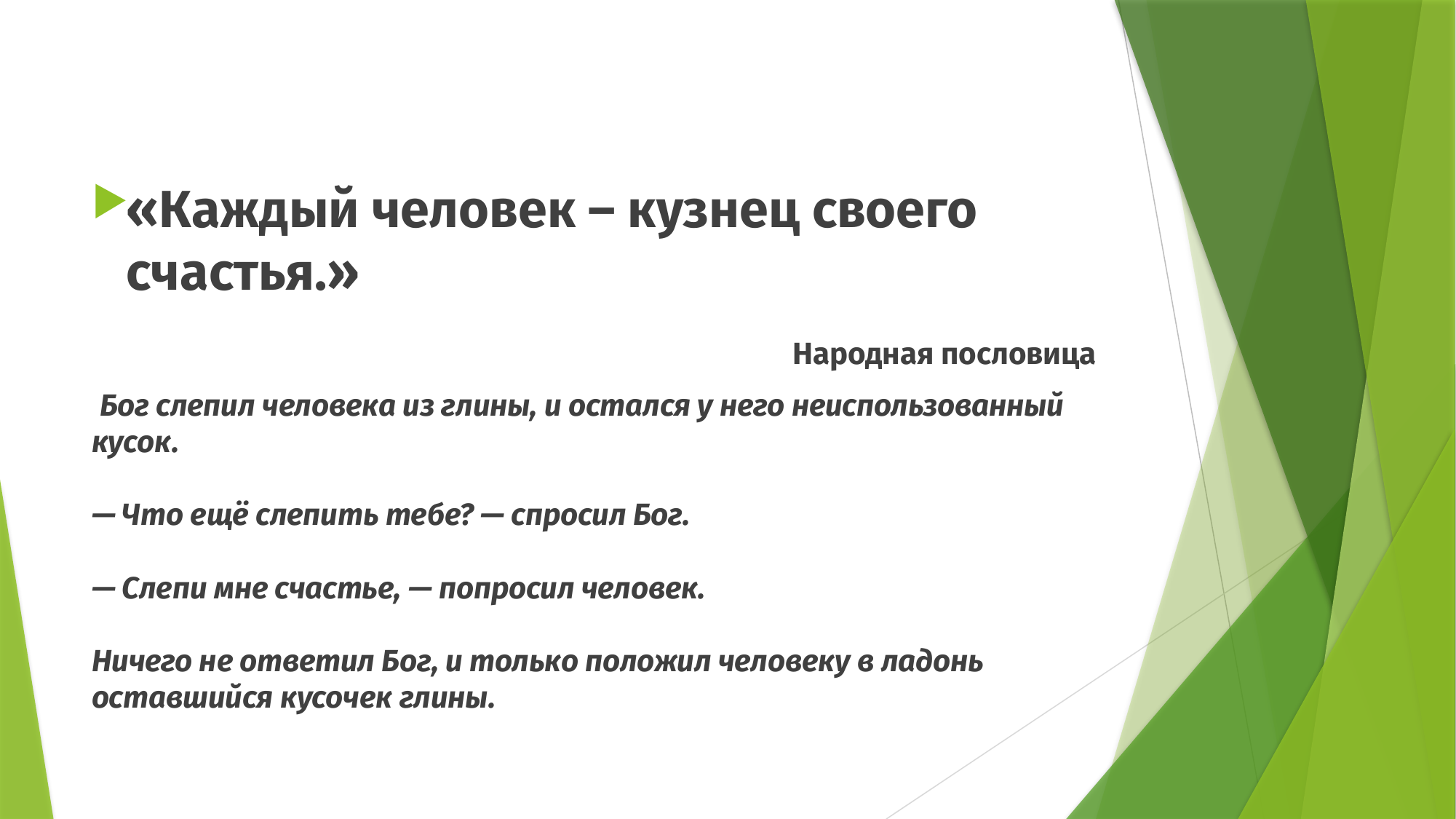

«Каждый человек – кузнец своего счастья.»
      Народная пословица
 Бог слепил человека из глины, и остался у него неиспользованный кусок.
— Что ещё слепить тебе? — спросил Бог.
— Слепи мне счастье, — попросил человек.
Ничего не ответил Бог, и только положил человеку в ладонь оставшийся кусочек глины.